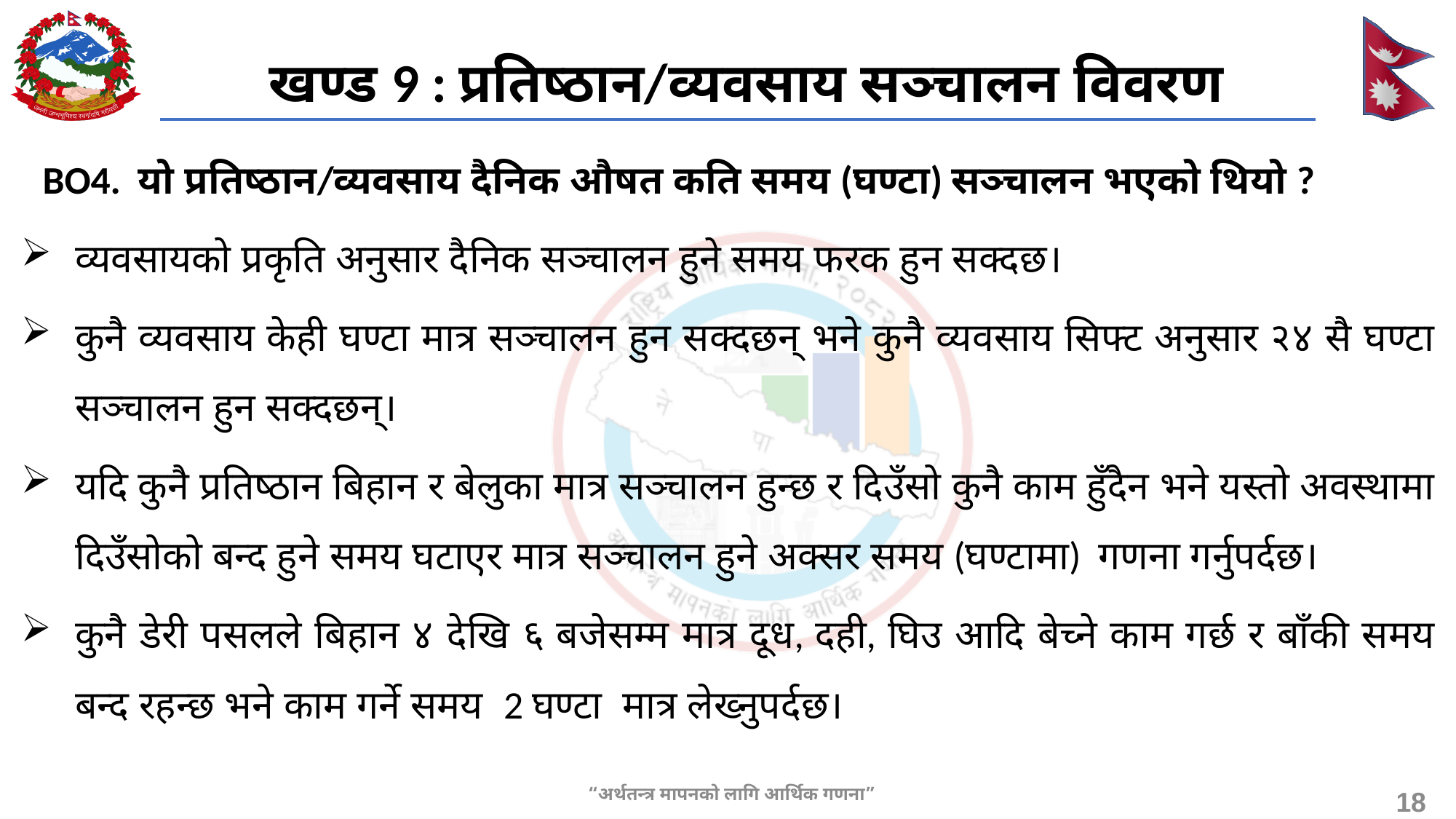

खण्ड 9 : प्रतिष्ठान/व्यवसाय सञ्चालन विवरण
BO4.  यो प्रतिष्ठान/व्यवसाय दैनिक औषत कति समय (घण्टा) सञ्चालन भएको थियो ?
व्यवसायको प्रकृति अनुसार दैनिक सञ्चालन हुने समय फरक हुन सक्दछ।
कुनै व्यवसाय केही घण्टा मात्र सञ्चालन हुन सक्दछन् भने कुनै व्यवसाय सिफ्ट अनुसार २४ सै घण्टा सञ्चालन हुन सक्दछन्।
यदि कुनै प्रतिष्ठान बिहान र बेलुका मात्र सञ्चालन हुन्छ र दिउँसो कुनै काम हुँदैन भने यस्तो अवस्थामा दिउँसोको बन्द हुने समय घटाएर मात्र सञ्चालन हुने अक्सर समय (घण्टामा)  गणना गर्नुपर्दछ।
कुनै डेरी पसलले बिहान ४ देखि ६ बजेसम्म मात्र दूध, दही, घिउ आदि बेच्ने काम गर्छ र बाँकी समय बन्द रहन्छ भने काम गर्ने समय  2 घण्टा  मात्र लेख्नुपर्दछ।
18
“अर्थतन्त्र मापनको लागि आर्थिक गणना”